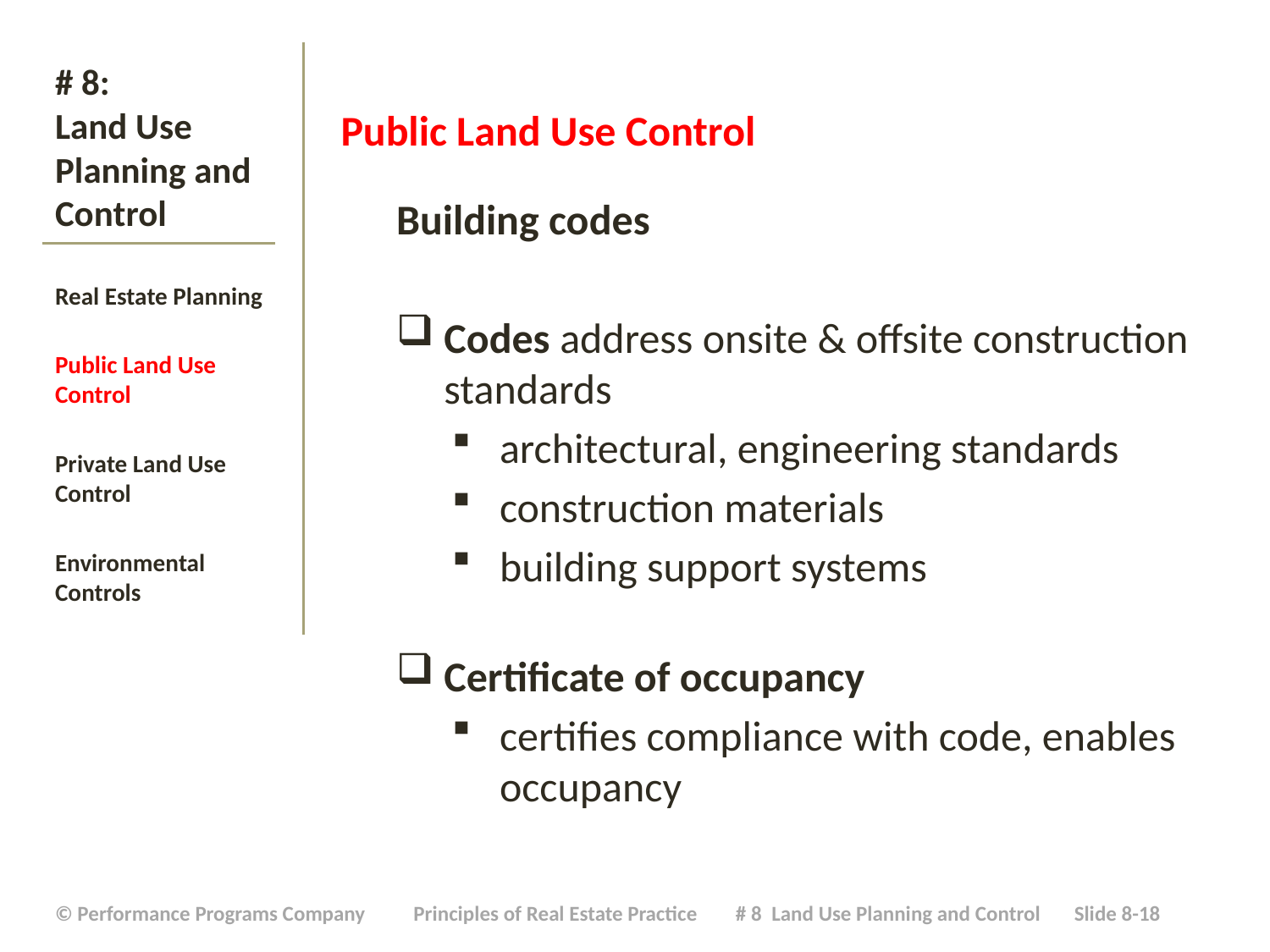

Public Land Use Control

Building codes

Codes address onsite & offsite construction standards
architectural, engineering standards
construction materials
building support systems
Certificate of occupancy
certifies compliance with code, enables occupancy

# # 8: Land Use Planning and Control

Real Estate Planning

Public Land Use Control

Private Land Use Control

Environmental Controls

| © Performance Programs Company Principles of Real Estate Practice # 8 Land Use Planning and Control Slide 8-18 |
| --- |